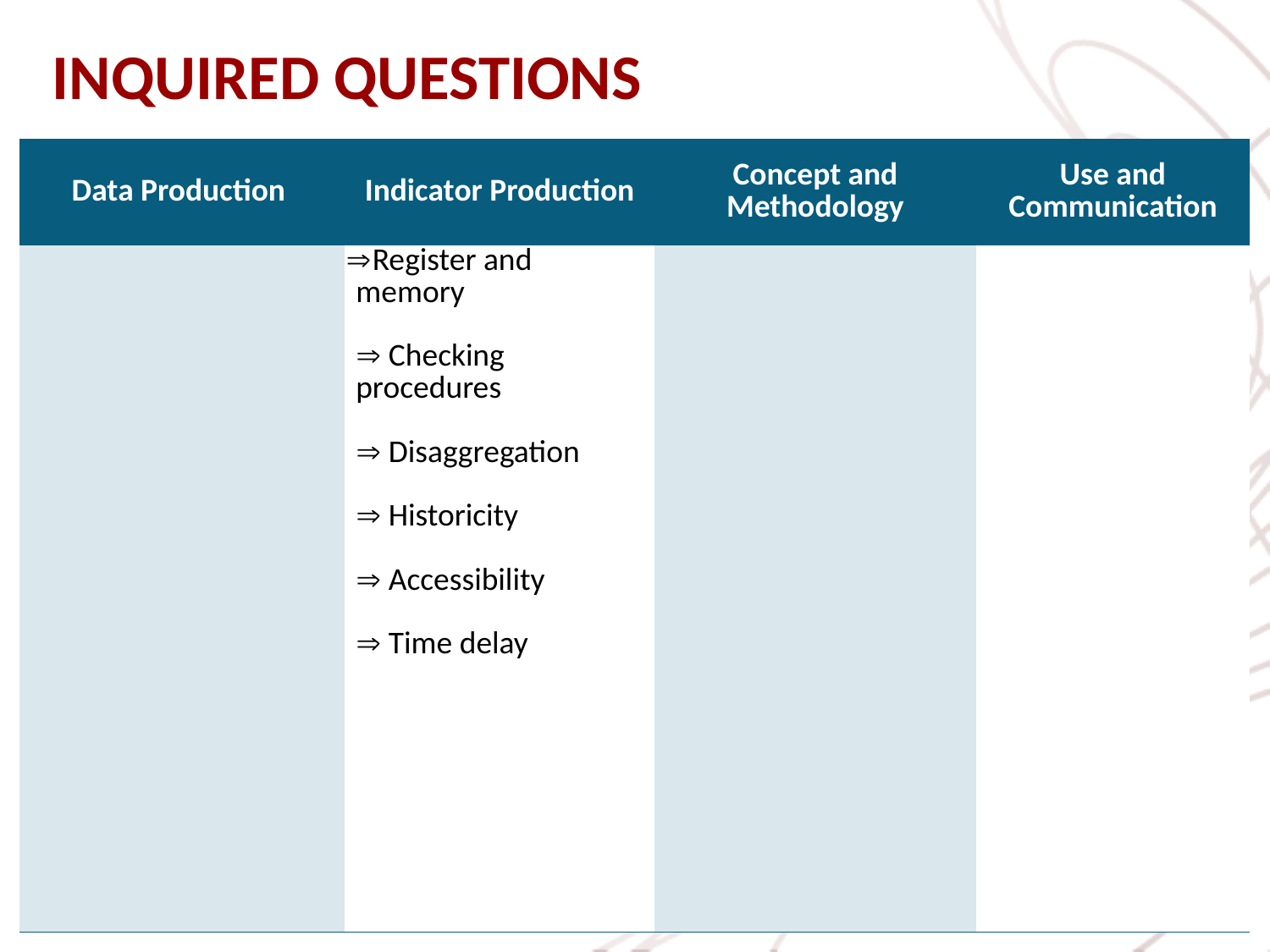

INQUIRED QUESTIONS
| Data Production | Indicator Production | Concept and Methodology | Use and Communication |
| --- | --- | --- | --- |
|  | Register and memory ⇒ Checking procedures ⇒ Disaggregation ⇒ Historicity ⇒ Accessibility ⇒ Time delay |  |  |